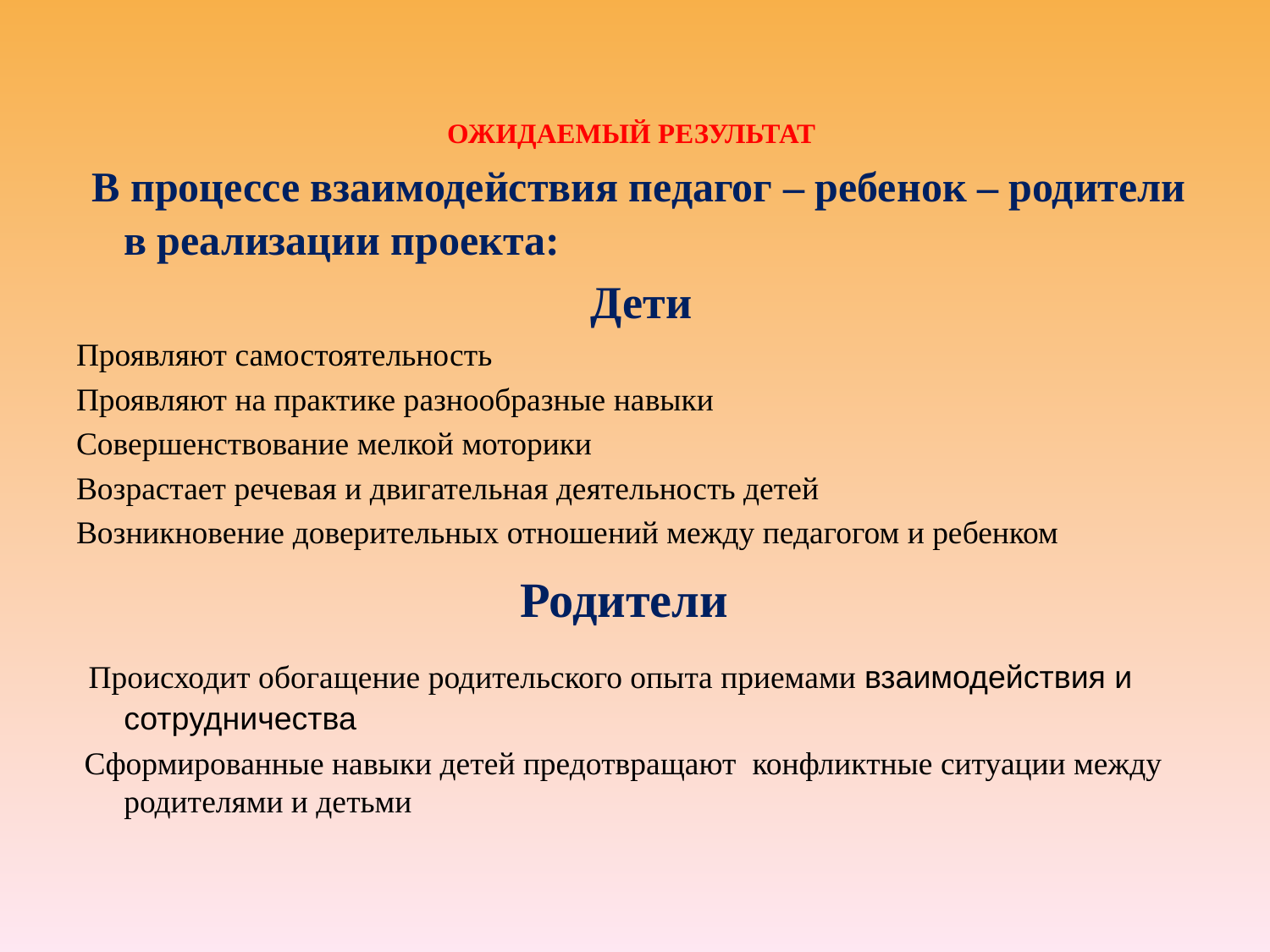

# ОЖИДАЕМЫЙ РЕЗУЛЬТАТ
 В процессе взаимодействия педагог – ребенок – родители в реализации проекта:
                                             Дети
Проявляют самостоятельность
Проявляют на практике разнообразные навыки
Совершенствование мелкой моторики
Возрастает речевая и двигательная деятельность детей
Возникновение доверительных отношений между педагогом и ребенком
                             Родители
 Происходит обогащение родительского опыта приемами взаимодействия и сотрудничества
 Сформированные навыки детей предотвращают  конфликтные ситуации между родителями и детьми